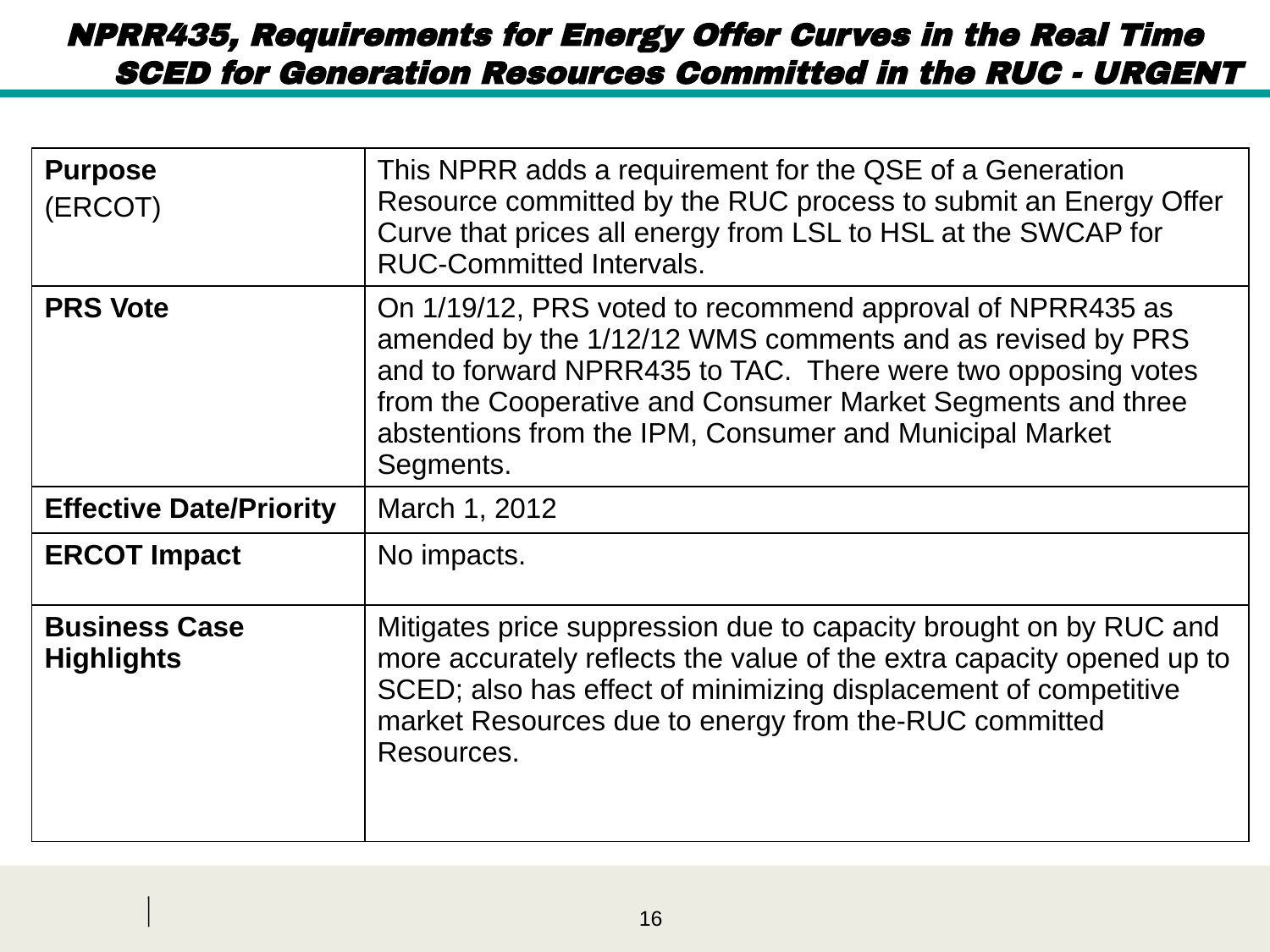

NPRR435, Requirements for Energy Offer Curves in the Real Time SCED for Generation Resources Committed in the RUC - Urgent
| Purpose (ERCOT) | This NPRR adds a requirement for the QSE of a Generation Resource committed by the RUC process to submit an Energy Offer Curve that prices all energy from LSL to HSL at the SWCAP for RUC-Committed Intervals. |
| --- | --- |
| PRS Vote | On 1/19/12, PRS voted to recommend approval of NPRR435 as amended by the 1/12/12 WMS comments and as revised by PRS and to forward NPRR435 to TAC. There were two opposing votes from the Cooperative and Consumer Market Segments and three abstentions from the IPM, Consumer and Municipal Market Segments. |
| Effective Date/Priority | March 1, 2012 |
| ERCOT Impact | No impacts. |
| Business Case Highlights | Mitigates price suppression due to capacity brought on by RUC and more accurately reflects the value of the extra capacity opened up to SCED; also has effect of minimizing displacement of competitive market Resources due to energy from the-RUC committed Resources. |